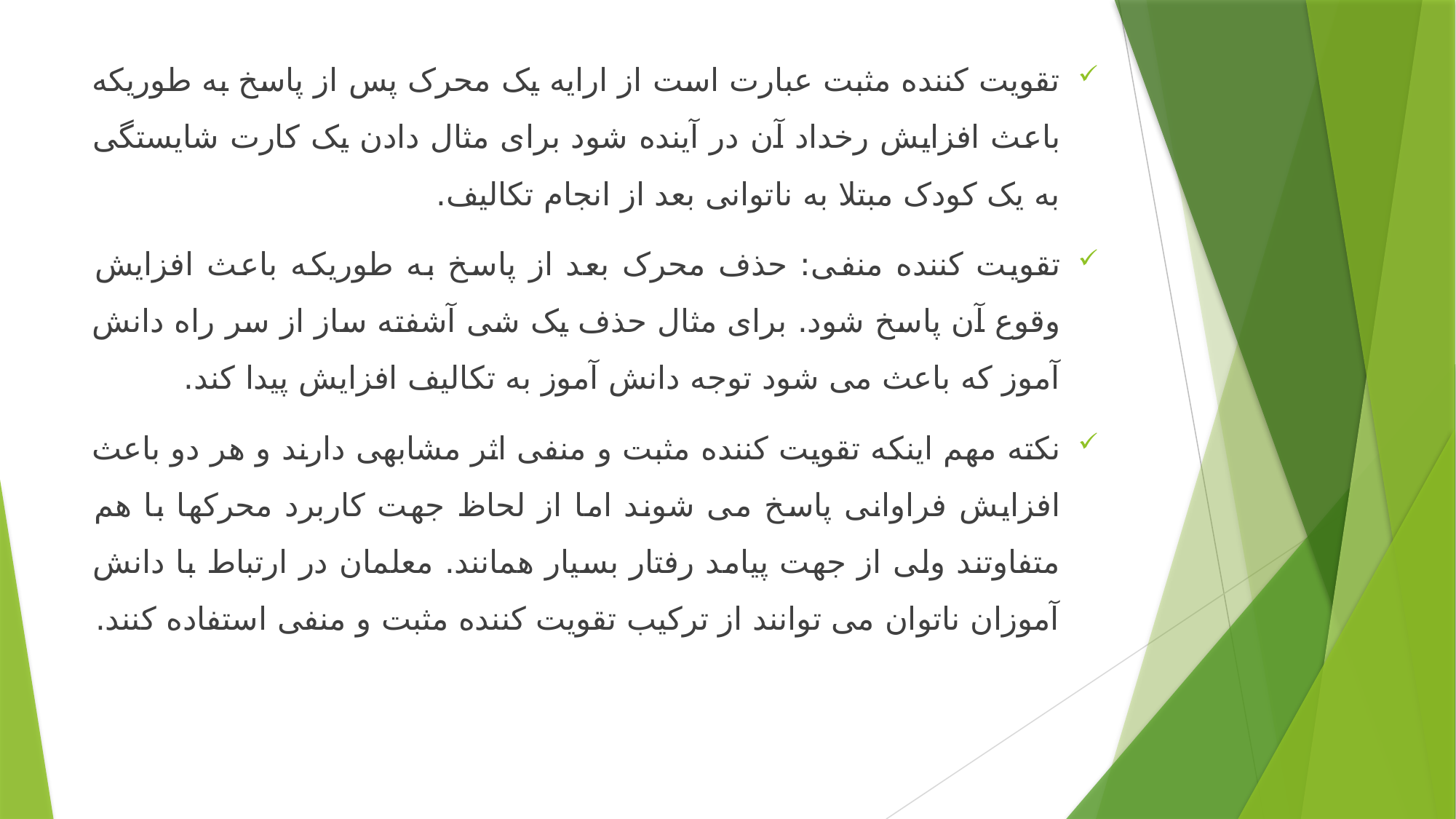

تقویت کننده مثبت عبارت است از ارایه یک محرک پس از پاسخ به طوریکه باعث افزایش رخداد آن در آینده شود برای مثال دادن یک کارت شایستگی به یک کودک مبتلا به ناتوانی بعد از انجام تکالیف.
تقویت کننده منفی: حذف محرک بعد از پاسخ به طوریکه باعث افزایش وقوع آن پاسخ شود. برای مثال حذف یک شی آشفته ساز از سر راه دانش آموز که باعث می شود توجه دانش آموز به تکالیف افزایش پیدا کند.
نکته مهم اینکه تقویت کننده مثبت و منفی اثر مشابهی دارند و هر دو باعث افزایش فراوانی پاسخ می شوند اما از لحاظ جهت کاربرد محرکها با هم متفاوتند ولی از جهت پیامد رفتار بسیار همانند. معلمان در ارتباط با دانش آموزان ناتوان می توانند از ترکیب تقویت کننده مثبت و منفی استفاده کنند.